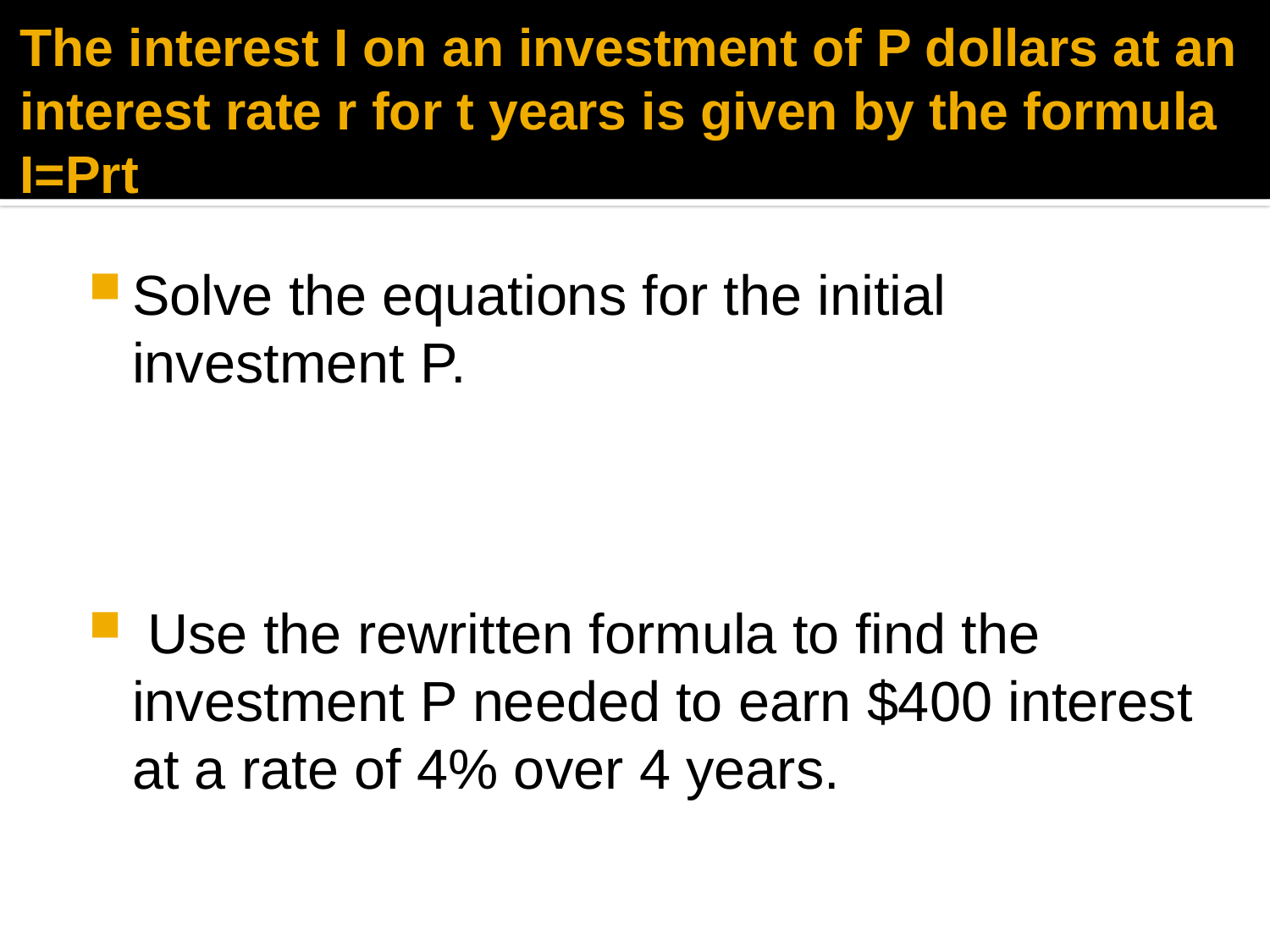

# The interest I on an investment of P dollars at an interest rate r for t years is given by the formula I=Prt
Solve the equations for the initial investment P.
 Use the rewritten formula to find the investment P needed to earn $400 interest at a rate of 4% over 4 years.